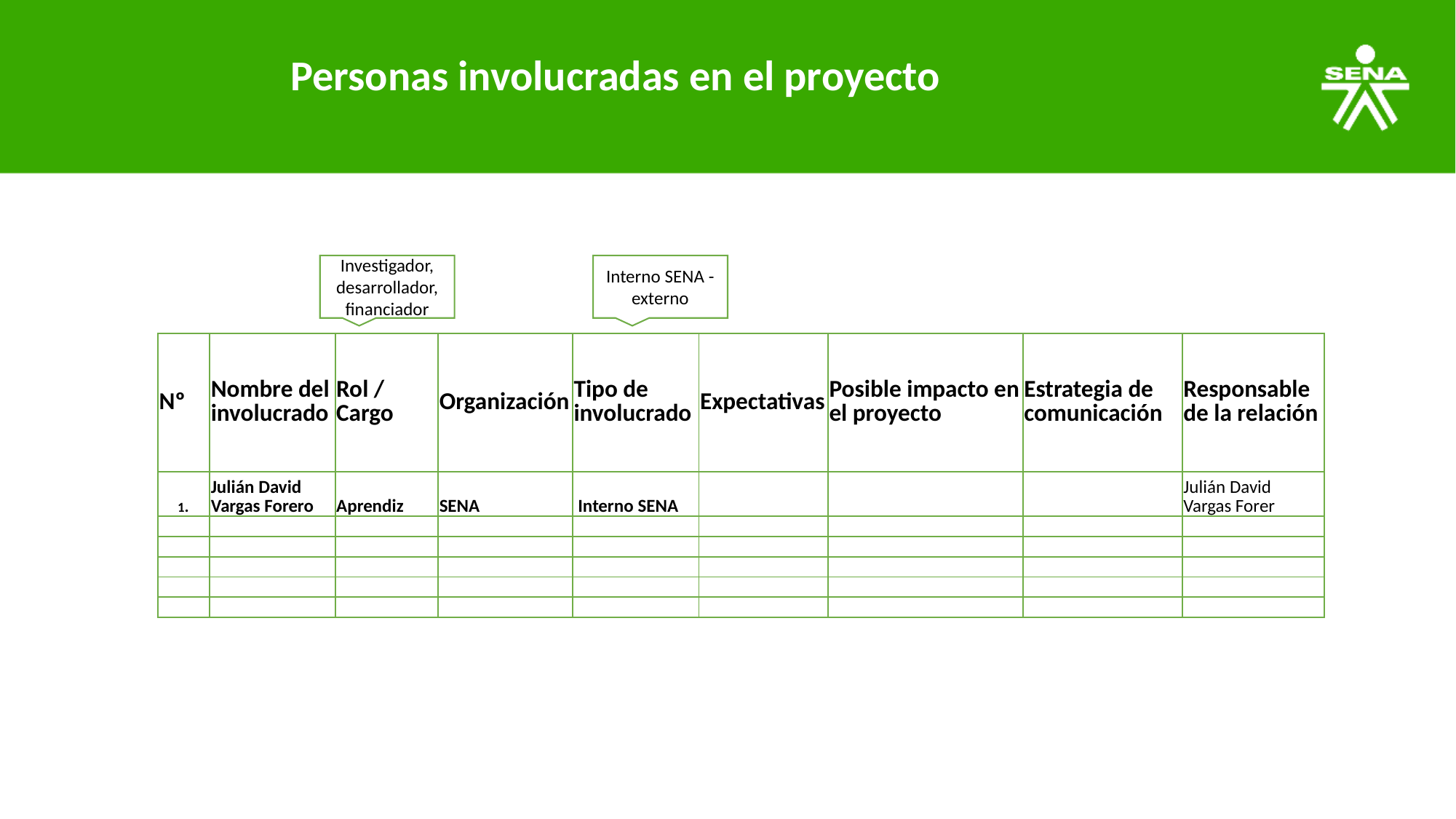

Personas involucradas en el proyecto
Investigador, desarrollador, financiador
Interno SENA - externo
| Nº | Nombre del involucrado | Rol / Cargo | Organización | Tipo de involucrado | Expectativas | Posible impacto en el proyecto | Estrategia de comunicación | Responsable de la relación |
| --- | --- | --- | --- | --- | --- | --- | --- | --- |
| 1. | Julián David Vargas Forero | Aprendiz | SENA | Interno SENA |  |  |  | Julián David Vargas Forer |
|  |  |  |  |  |  |  |  |  |
|  |  |  |  |  |  |  |  |  |
|  |  |  |  |  |  |  |  |  |
|  |  |  |  |  |  |  |  |  |
|  |  |  |  |  |  |  |  |  |